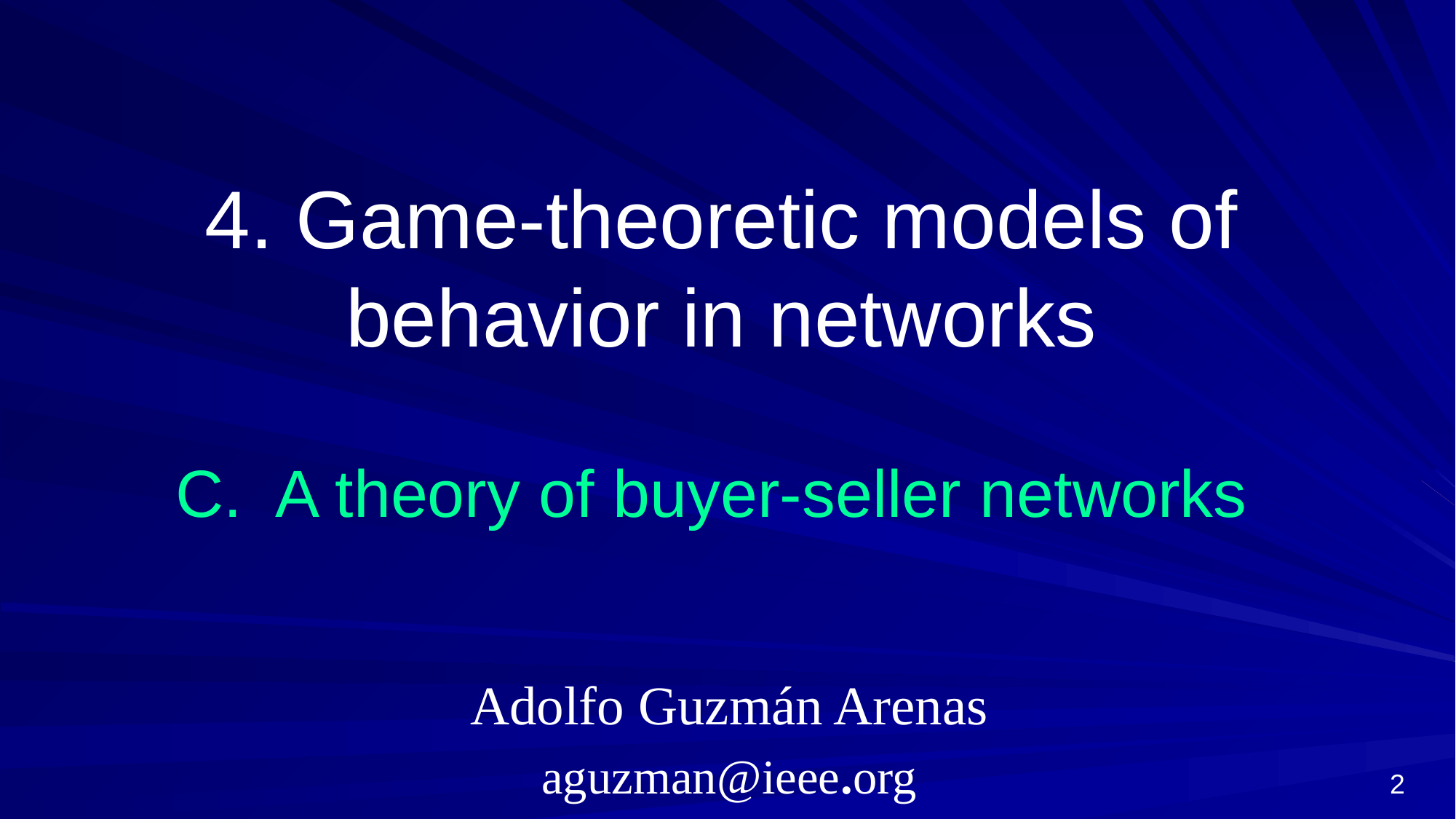

# 4. Game-theoretic models of behavior in networks C.  A theory of buyer-seller networks
Adolfo Guzmán Arenas
aguzman@ieee.org
2